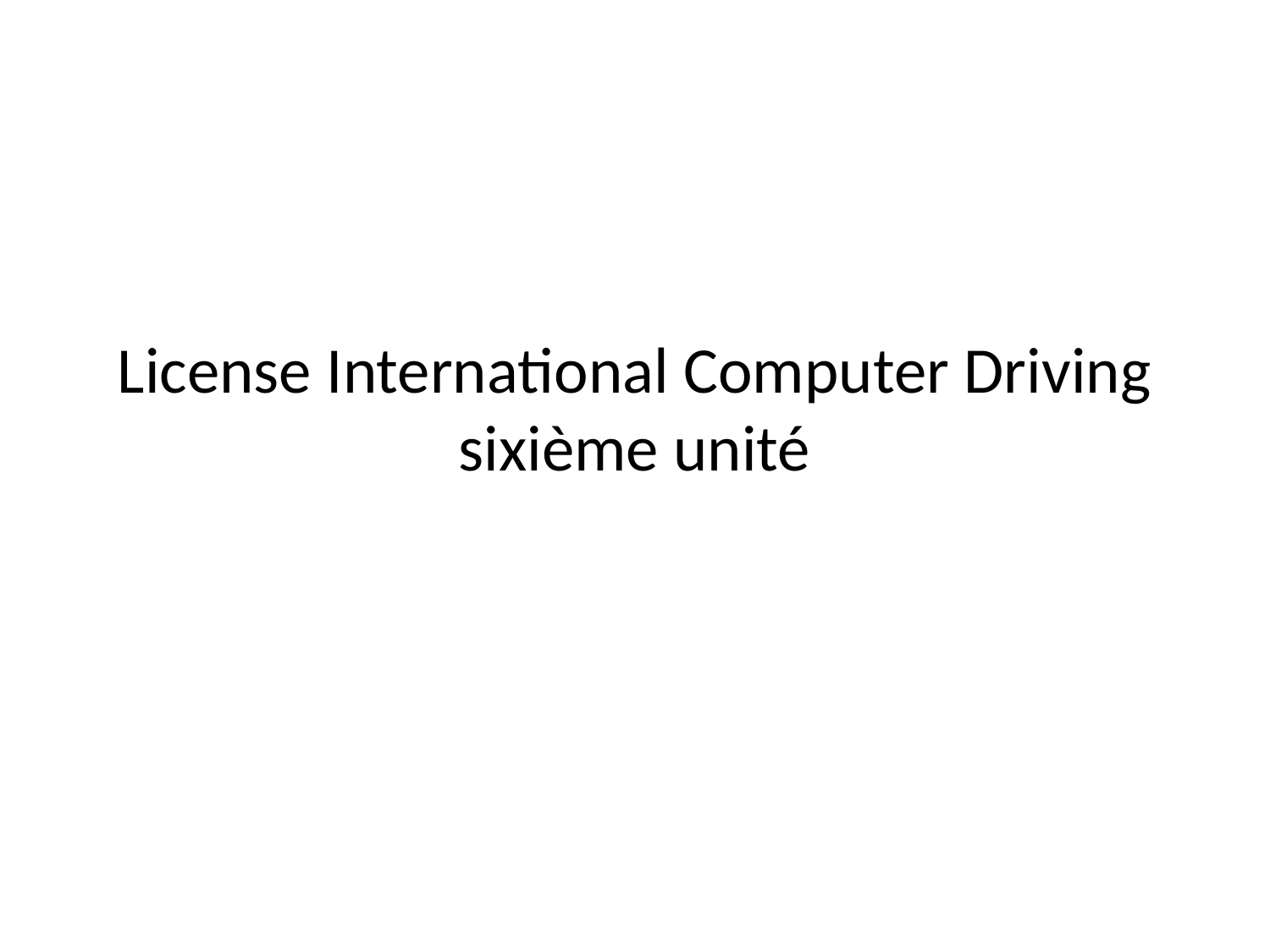

# License International Computer Driving sixième unité